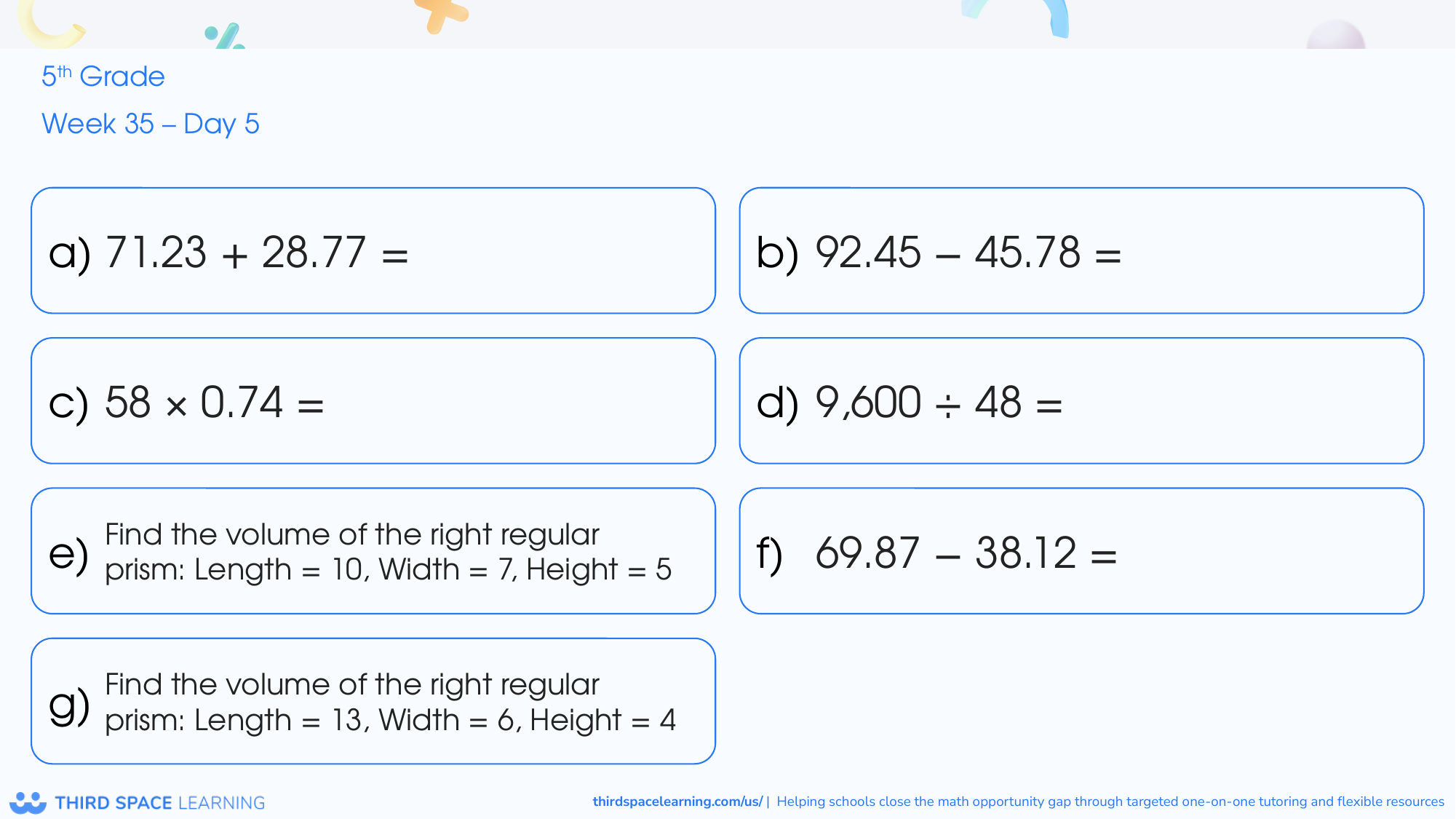

5th Grade
Week 35 – Day 5
71.23 + 28.77 =
92.45 − 45.78 =
58 × 0.74 =
9,600 ÷ 48 =
Find the volume of the right regular prism: Length = 10, Width = 7, Height = 5
69.87 − 38.12 =
Find the volume of the right regular prism: Length = 13, Width = 6, Height = 4